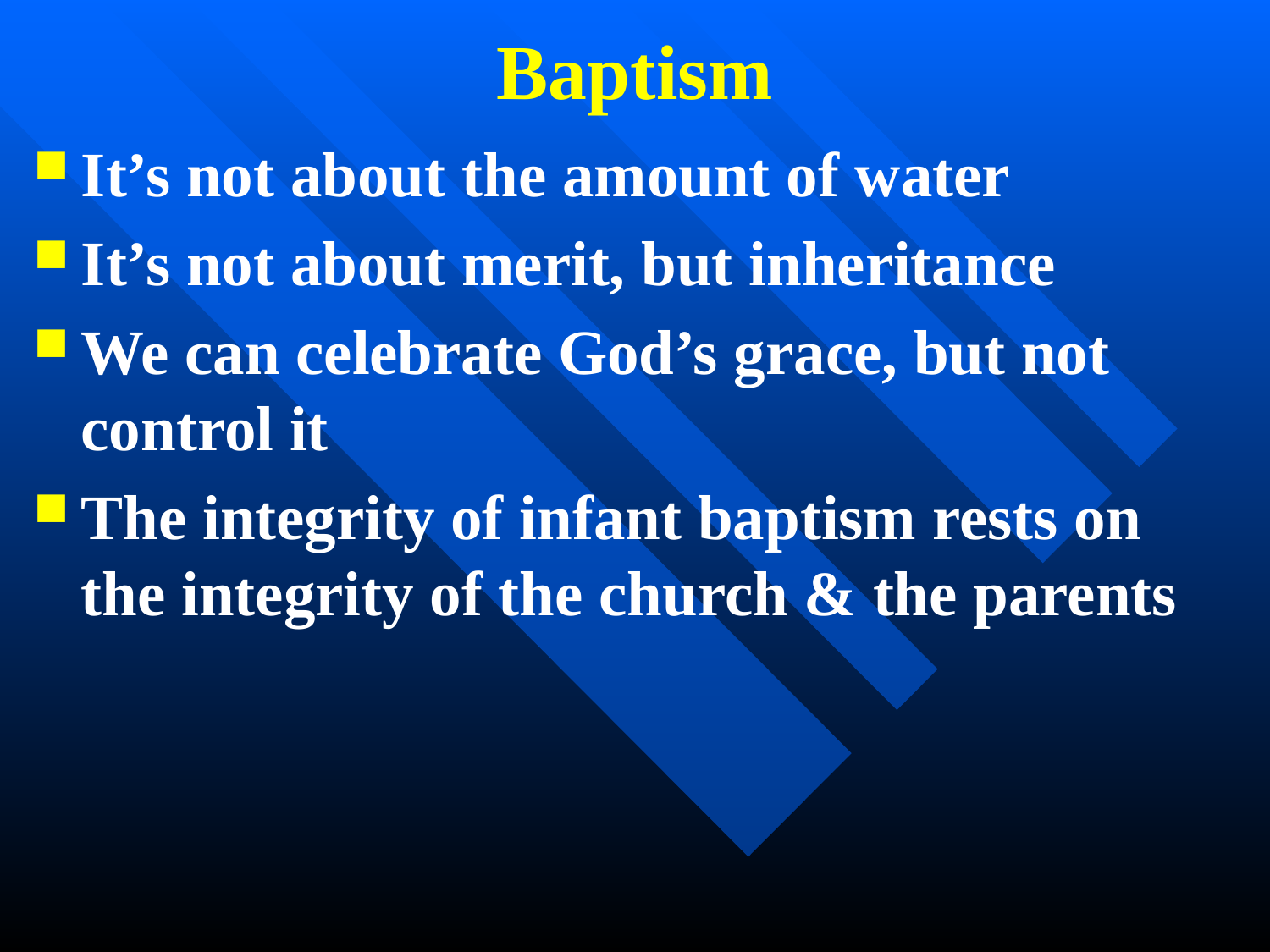

# Baptism
It’s not about the amount of water
It’s not about merit, but inheritance
We can celebrate God’s grace, but not control it
The integrity of infant baptism rests on the integrity of the church & the parents